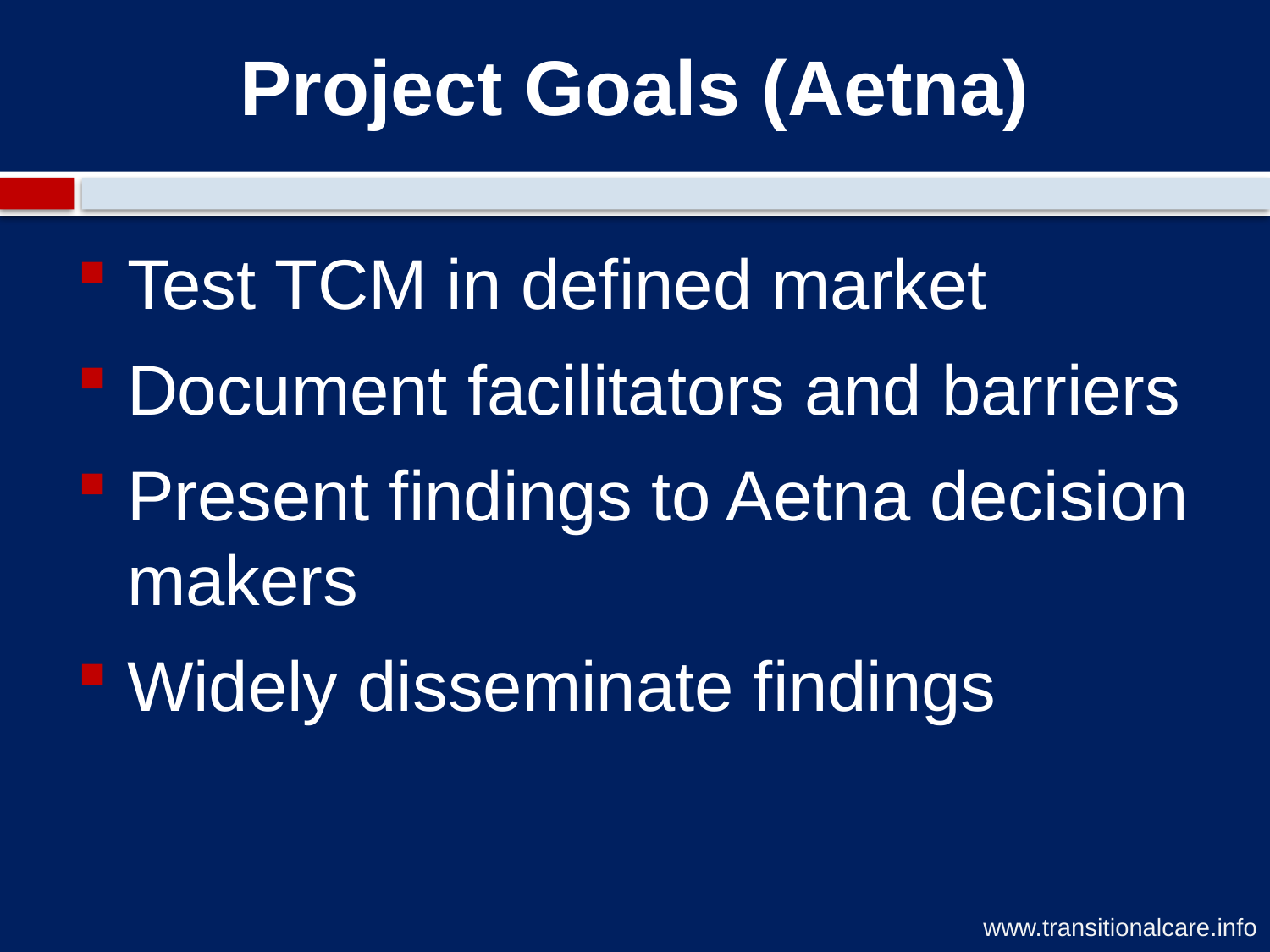

Project Goals (Aetna)
Test TCM in defined market
Document facilitators and barriers
Present findings to Aetna decision makers
Widely disseminate findings
www.transitionalcare.info